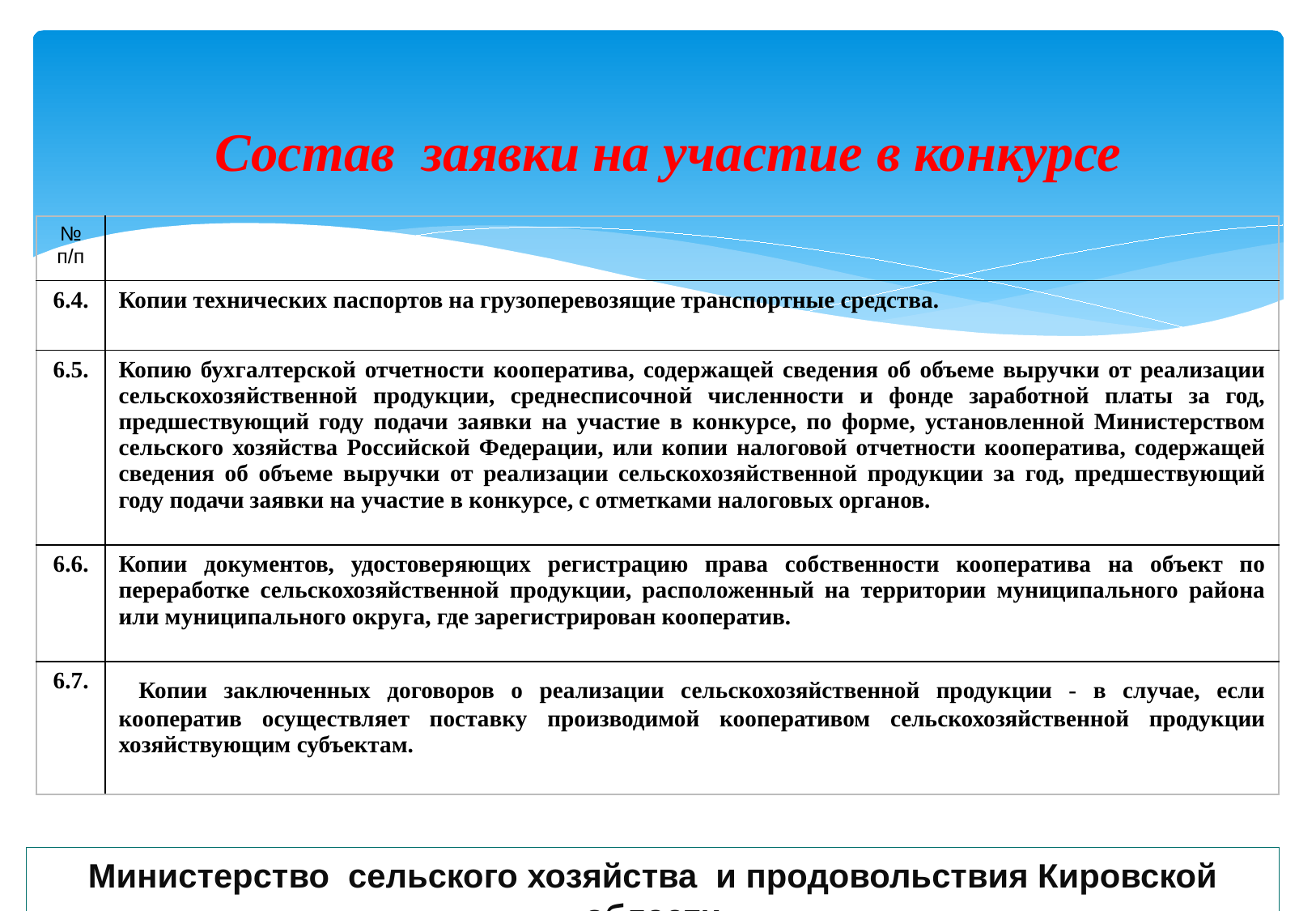

Состав  заявки на участие в конкурсе
| № п/п |  |
| --- | --- |
| 6.4. | Копии технических паспортов на грузоперевозящие транспортные средства. |
| 6.5. | Копию бухгалтерской отчетности кооператива, содержащей сведения об объеме выручки от реализации сельскохозяйственной продукции, среднесписочной численности и фонде заработной платы за год, предшествующий году подачи заявки на участие в конкурсе, по форме, установленной Министерством сельского хозяйства Российской Федерации, или копии налоговой отчетности кооператива, содержащей сведения об объеме выручки от реализации сельскохозяйственной продукции за год, предшествующий году подачи заявки на участие в конкурсе, с отметками налоговых органов. |
| 6.6. | Копии документов, удостоверяющих регистрацию права собственности кооператива на объект по переработке сельскохозяйственной продукции, расположенный на территории муниципального района или муниципального округа, где зарегистрирован кооператив. |
| 6.7. | Копии заключенных договоров о реализации сельскохозяйственной продукции - в случае, если кооператив осуществляет поставку производимой кооперативом сельскохозяйственной продукции хозяйствующим субъектам. |
Министерство  сельского хозяйства  и продовольствия Кировской области